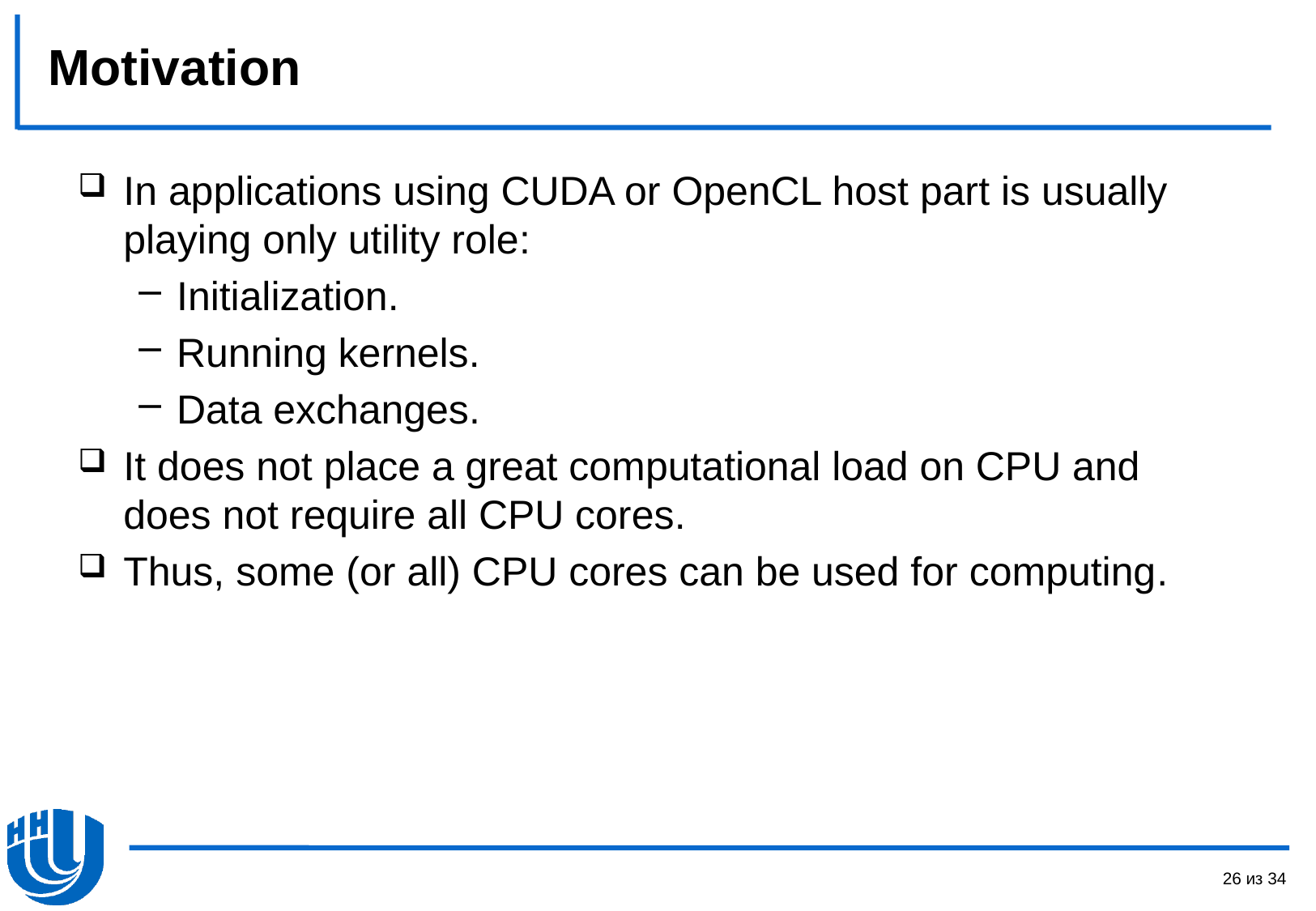

# Motivation
In applications using CUDA or OpenCL host part is usually playing only utility role:
Initialization.
Running kernels.
Data exchanges.
It does not place a great computational load on CPU and does not require all CPU cores.
Thus, some (or all) CPU cores can be used for computing.
26